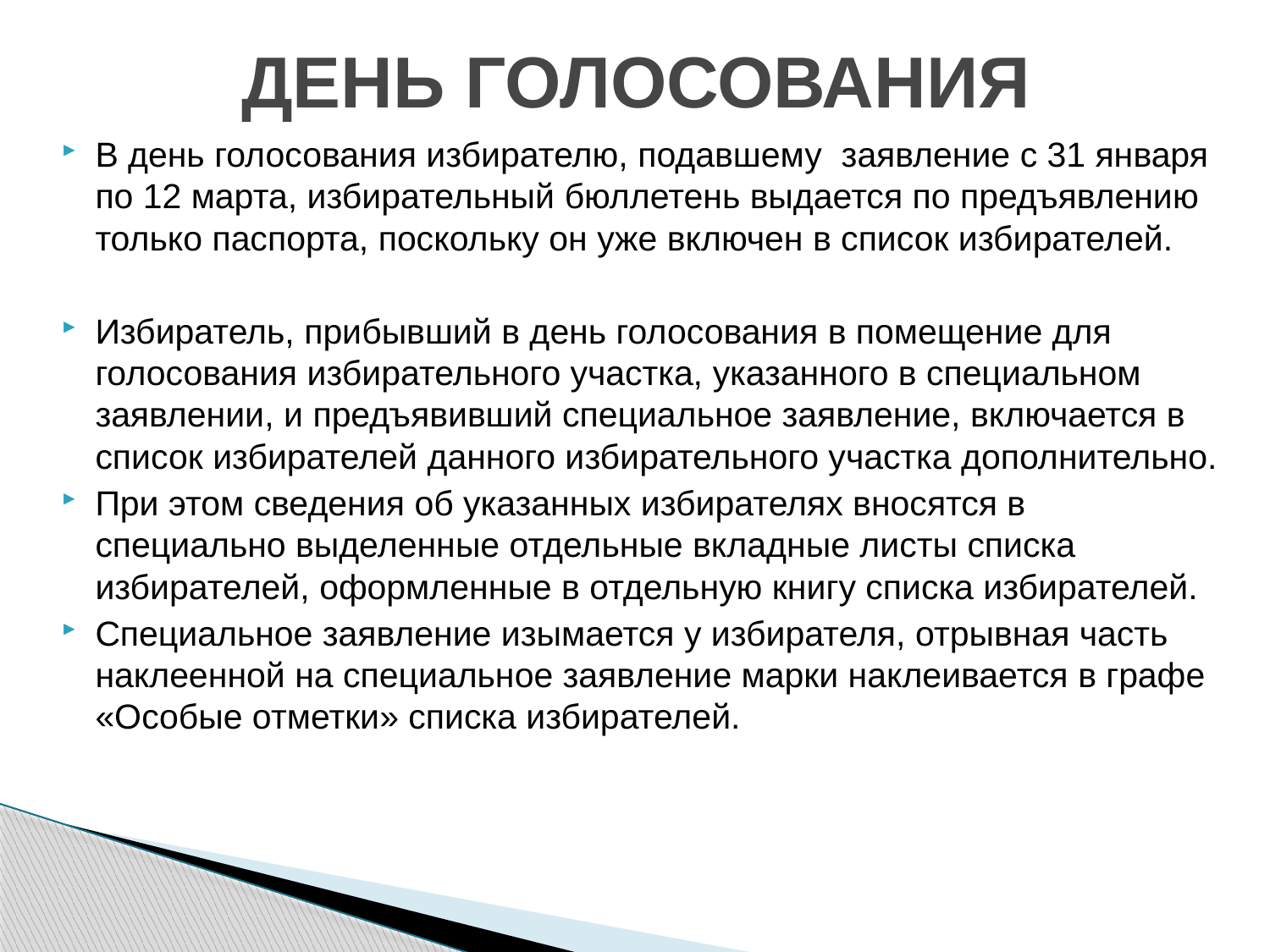

# ДЕНЬ ГОЛОСОВАНИЯ
В день голосования избирателю, подавшему  заявление с 31 января по 12 марта, избирательный бюллетень выдается по предъявлению только паспорта, поскольку он уже включен в список избирателей.

Избиратель, прибывший в день голосования в помещение для голосования избирательного участка, указанного в специальном заявлении, и предъявивший специальное заявление, включается в список избирателей данного избирательного участка дополнительно.
При этом сведения об указанных избирателях вносятся в специально выделенные отдельные вкладные листы списка избирателей, оформленные в отдельную книгу списка избирателей.
Специальное заявление изымается у избирателя, отрывная часть наклеенной на специальное заявление марки наклеивается в графе «Особые отметки» списка избирателей.